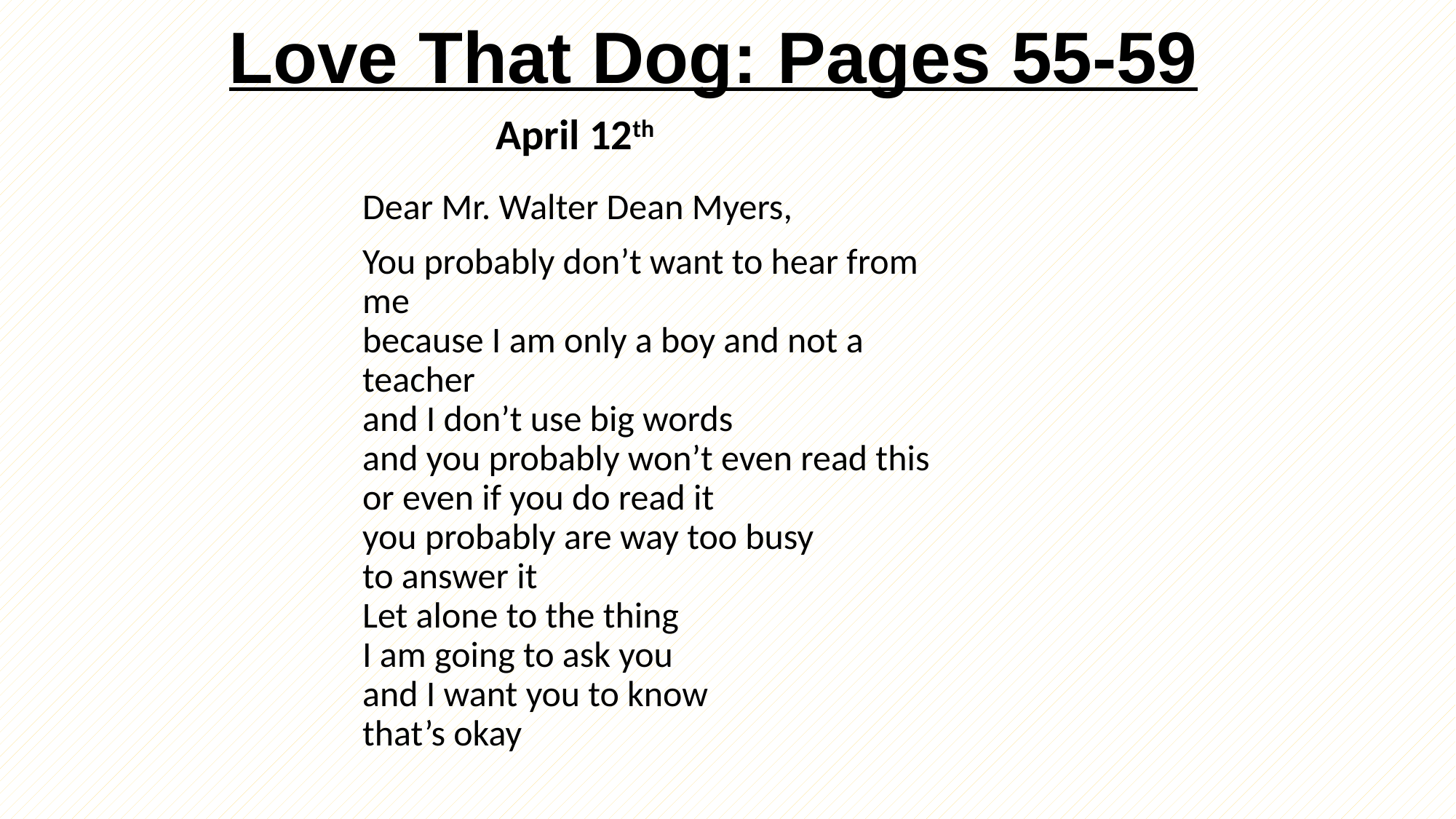

# Love That Dog: Pages 55-59
April 12th
Dear Mr. Walter Dean Myers,
You probably don’t want to hear from me
because I am only a boy and not a teacher
and I don’t use big words
and you probably won’t even read this
or even if you do read it
you probably are way too busy
to answer it
Let alone to the thing
I am going to ask you
and I want you to know
that’s okay